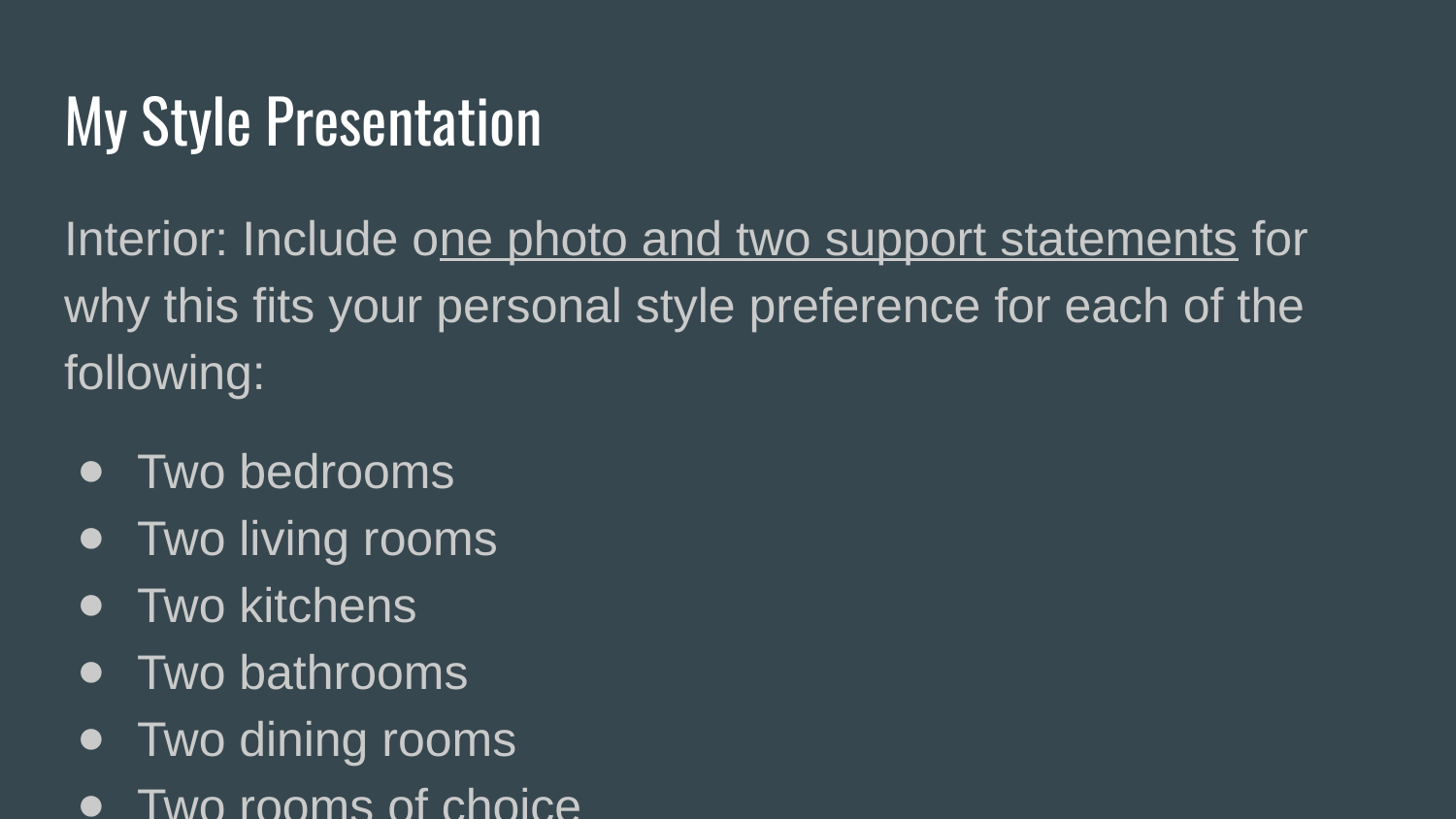

# My Style Presentation
Interior: Include one photo and two support statements for why this fits your personal style preference for each of the following:
Two bedrooms
Two living rooms
Two kitchens
Two bathrooms
Two dining rooms
Two rooms of choice